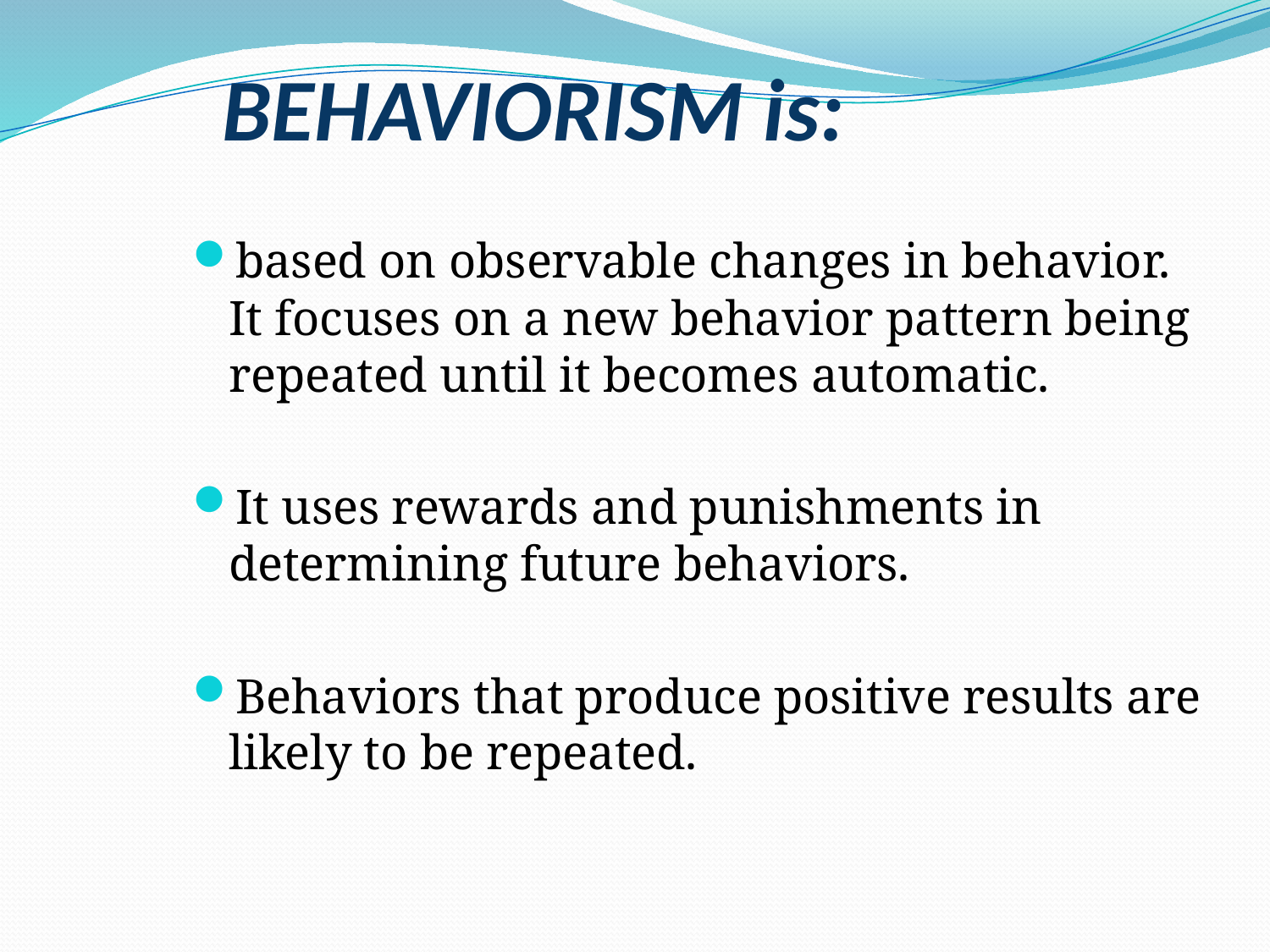

# BEHAVIORISM is:

based on observable changes in behavior. It focuses on a new behavior pattern being repeated until it becomes automatic.

It uses rewards and punishments in determining future behaviors.

Behaviors that produce positive results are likely to be repeated.